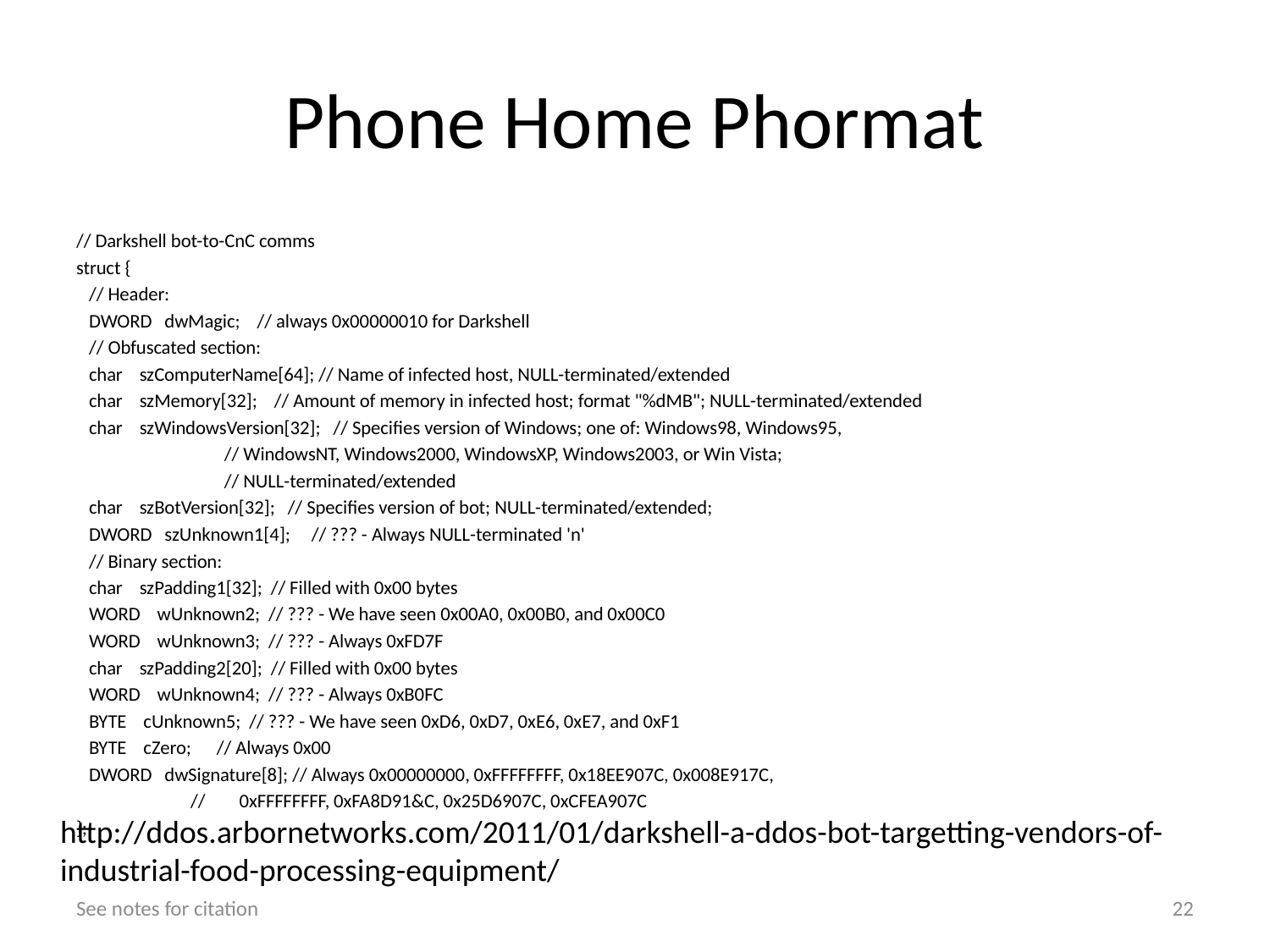

# Phone Home Phormat
// Darkshell bot-to-CnC comms
struct {
   // Header:
   DWORD   dwMagic;    // always 0x00000010 for Darkshell
   // Obfuscated section:
   char    szComputerName[64]; // Name of infected host, NULL-terminated/extended
   char    szMemory[32];    // Amount of memory in infected host; format "%dMB"; NULL-terminated/extended
   char    szWindowsVersion[32];   // Specifies version of Windows; one of: Windows98, Windows95,
                                   // WindowsNT, Windows2000, WindowsXP, Windows2003, or Win Vista;
                                   // NULL-terminated/extended
   char    szBotVersion[32];   // Specifies version of bot; NULL-terminated/extended;
   DWORD   szUnknown1[4];     // ??? - Always NULL-terminated 'n'
   // Binary section:
   char    szPadding1[32];  // Filled with 0x00 bytes
   WORD    wUnknown2;  // ??? - We have seen 0x00A0, 0x00B0, and 0x00C0
   WORD    wUnknown3;  // ??? - Always 0xFD7F
   char    szPadding2[20];  // Filled with 0x00 bytes
   WORD    wUnknown4;  // ??? - Always 0xB0FC
   BYTE    cUnknown5;  // ??? - We have seen 0xD6, 0xD7, 0xE6, 0xE7, and 0xF1
   BYTE    cZero;      // Always 0x00
   DWORD   dwSignature[8]; // Always 0x00000000, 0xFFFFFFFF, 0x18EE907C, 0x008E917C,
                           //        0xFFFFFFFF, 0xFA8D91&C, 0x25D6907C, 0xCFEA907C
};
http://ddos.arbornetworks.com/2011/01/darkshell-a-ddos-bot-targetting-vendors-of-industrial-food-processing-equipment/
See notes for citation
22